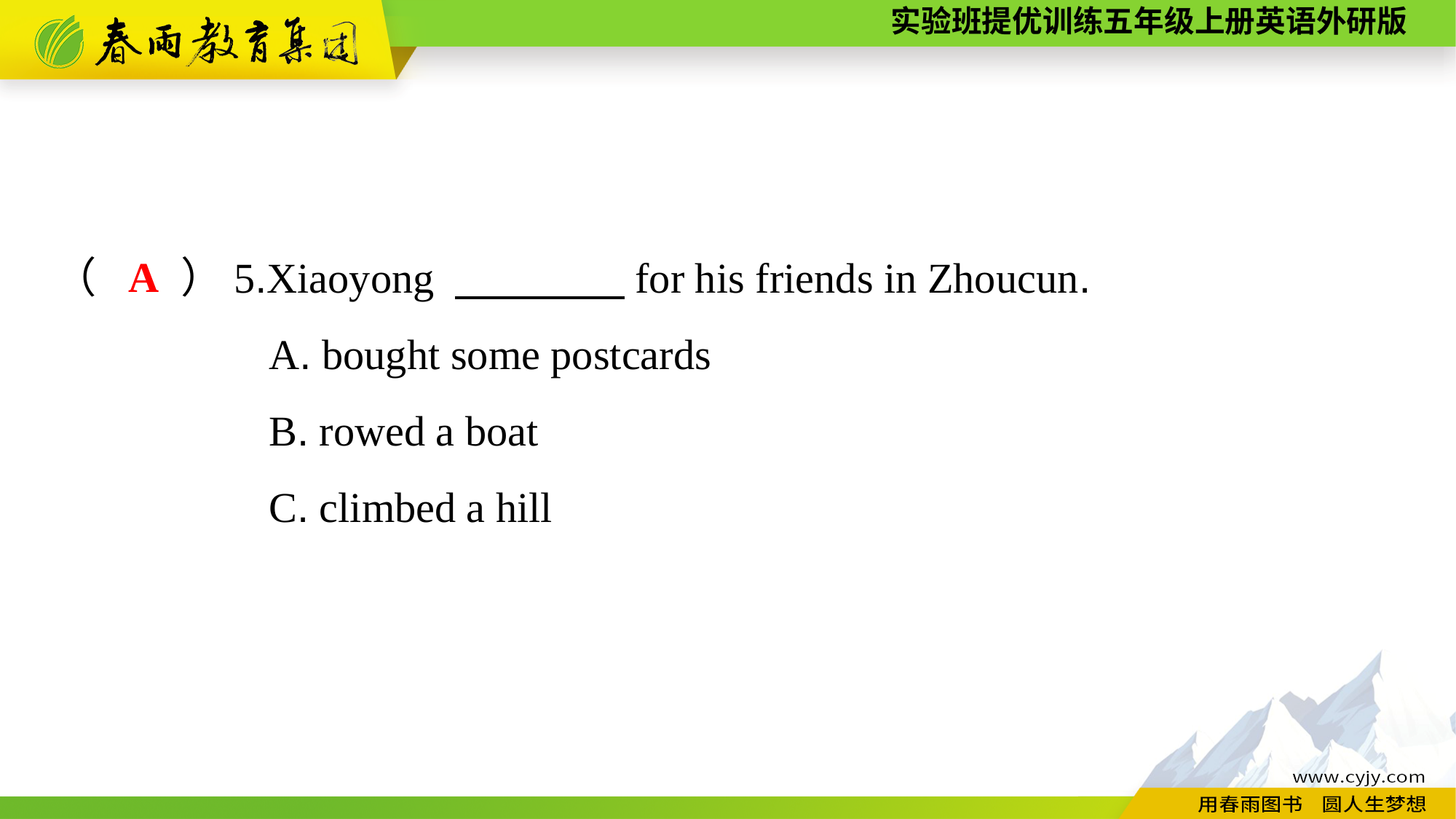

A
（　　）5.Xiaoyong 　　　　for his friends in Zhoucun.
A. bought some postcards
B. rowed a boat
C. climbed a hill